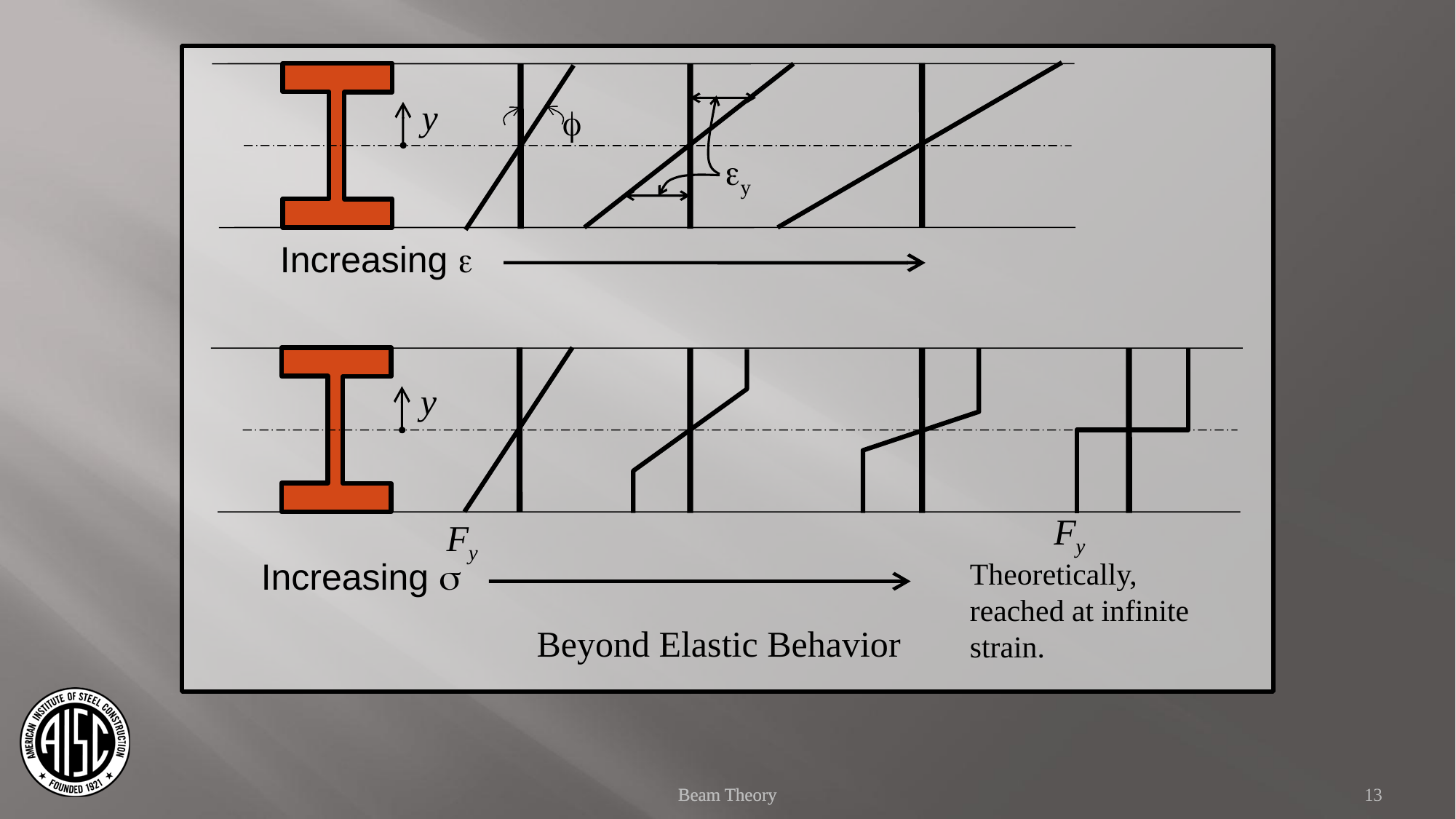

y
φ

εy

Increasing ε

y

Fy
Fy

Increasing σ
Theoretically, reached at infinite strain.

Beyond Elastic Behavior

Beam Theory
Beam Theory
13